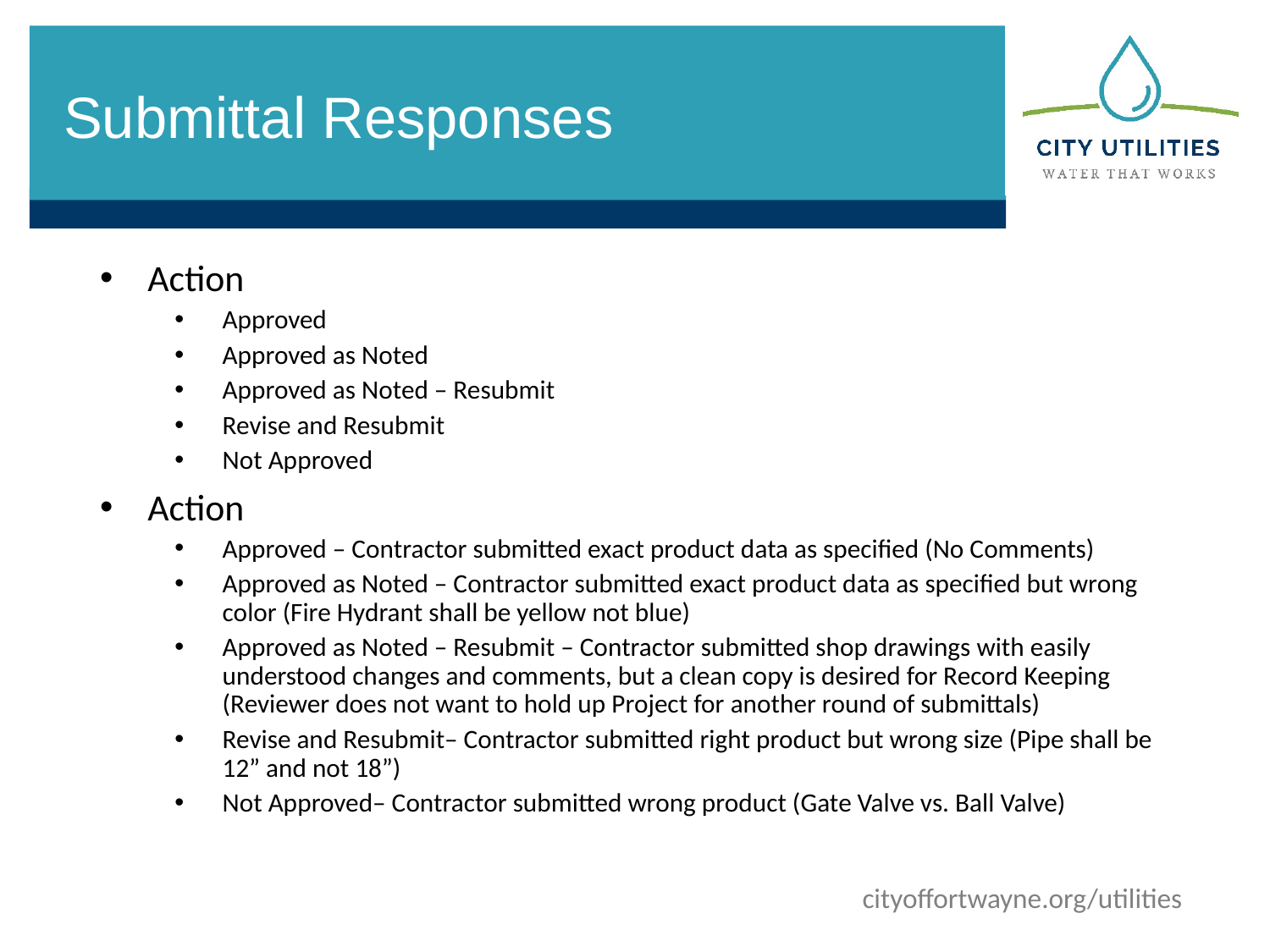

# Submittal Responses
Action
Approved
Approved as Noted
Approved as Noted – Resubmit
Revise and Resubmit
Not Approved
Action
Approved – Contractor submitted exact product data as specified (No Comments)
Approved as Noted – Contractor submitted exact product data as specified but wrong color (Fire Hydrant shall be yellow not blue)
Approved as Noted – Resubmit – Contractor submitted shop drawings with easily understood changes and comments, but a clean copy is desired for Record Keeping (Reviewer does not want to hold up Project for another round of submittals)
Revise and Resubmit– Contractor submitted right product but wrong size (Pipe shall be 12” and not 18”)
Not Approved– Contractor submitted wrong product (Gate Valve vs. Ball Valve)